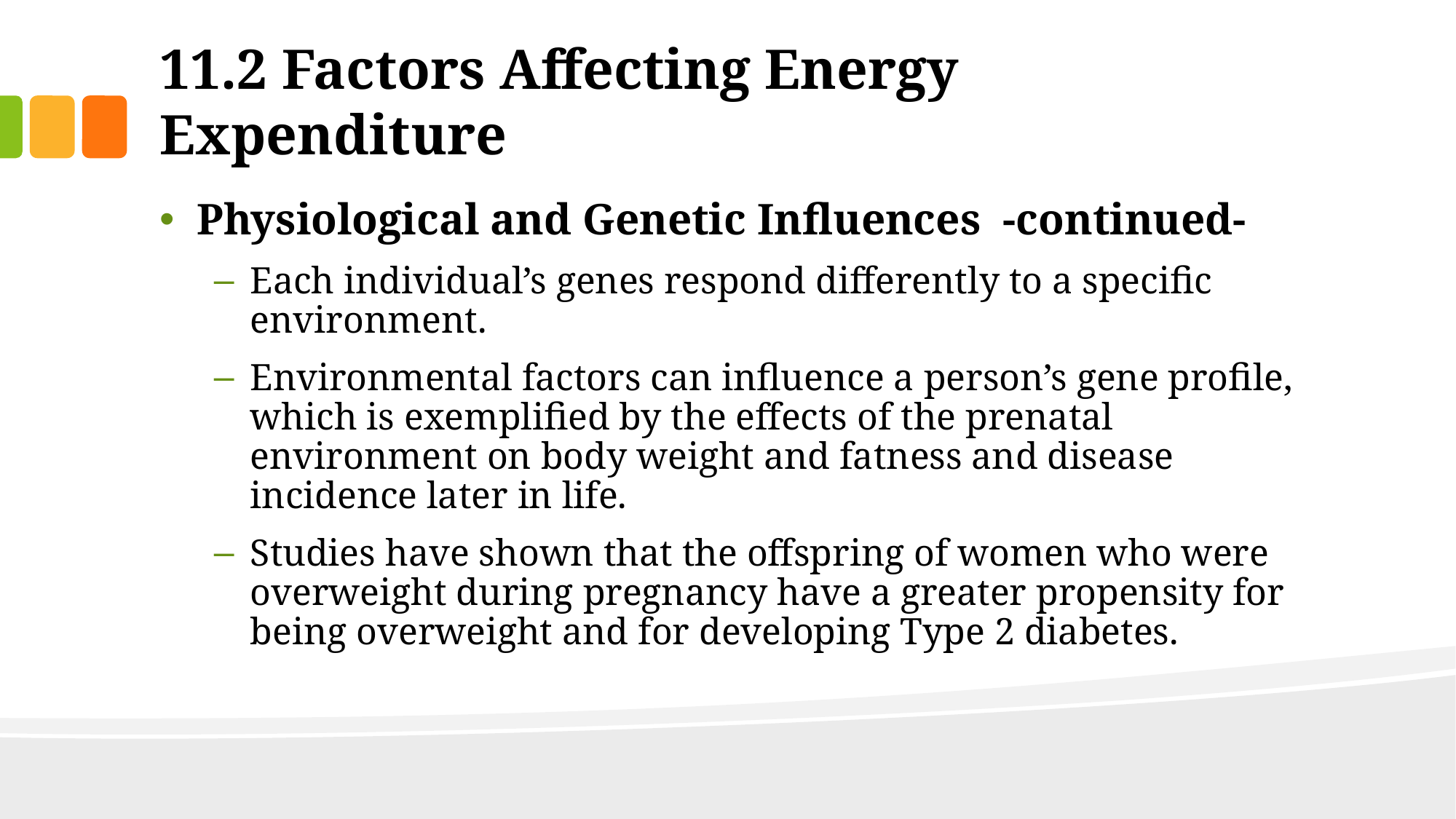

# 11.2 Factors Affecting Energy Expenditure
Physiological and Genetic Influences  -continued-
Each individual’s genes respond differently to a specific environment.
Environmental factors can influence a person’s gene profile, which is exemplified by the effects of the prenatal environment on body weight and fatness and disease incidence later in life.
Studies have shown that the offspring of women who were overweight during pregnancy have a greater propensity for being overweight and for developing Type 2 diabetes.